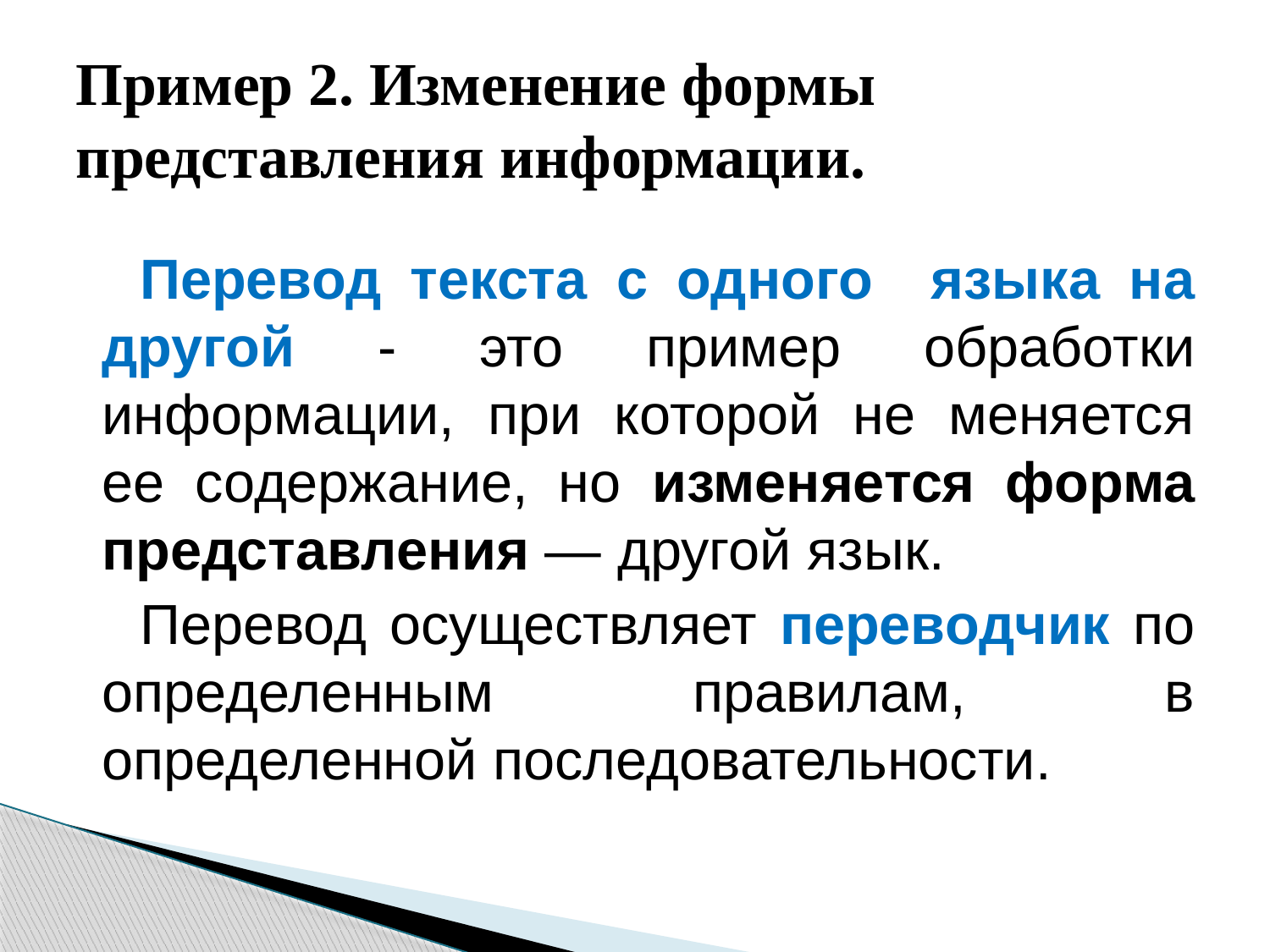

# Пример 2. Изменение формы представления информации.
Перевод текста с одного  языка на другой - это пример обработки информации, при которой не меняется ее содержание, но изменяется форма представления — другой язык.
Перевод осуществляет переводчик по определенным правилам, в определенной последовательности.